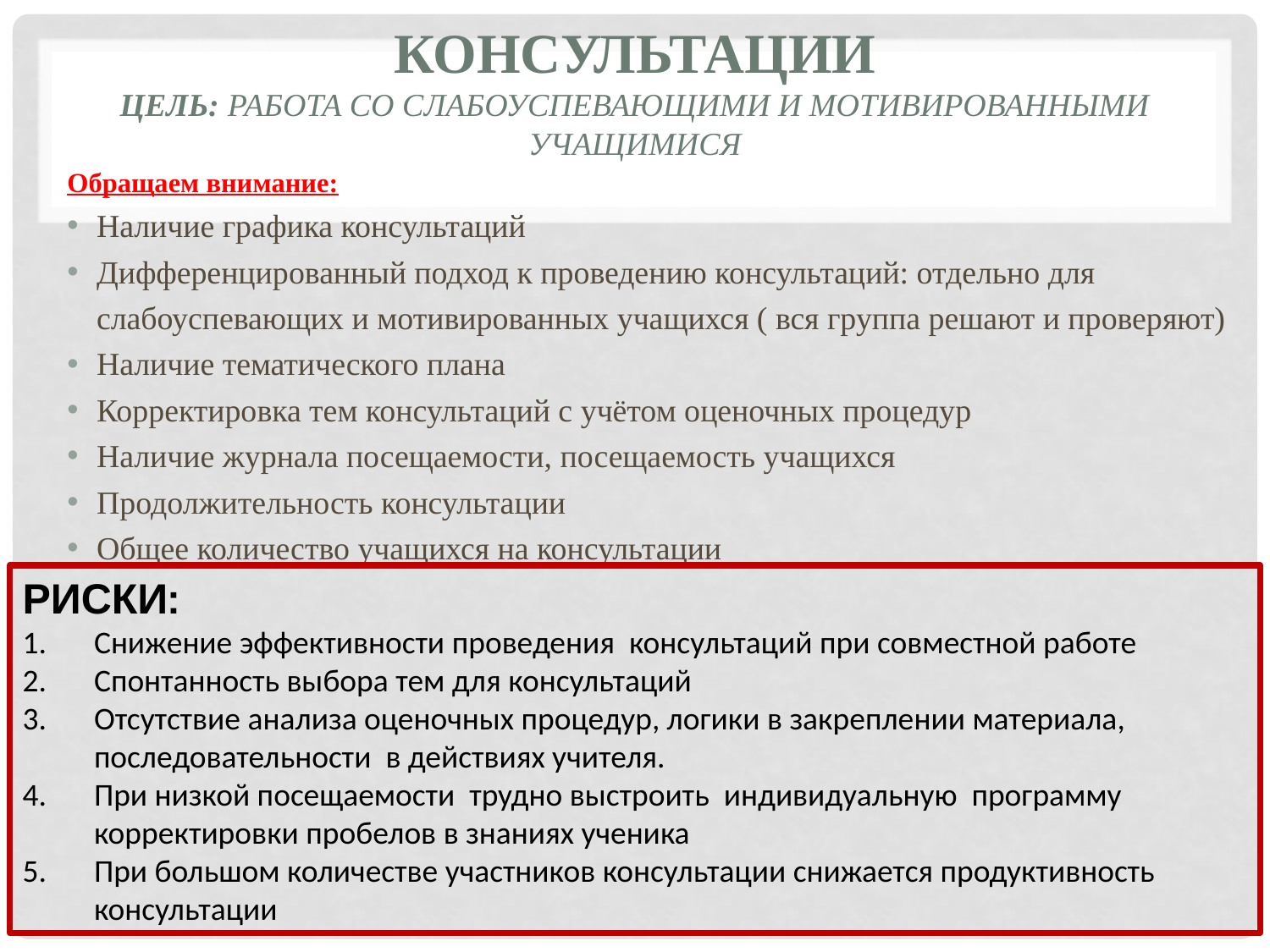

# Консультации Цель: работа со слабоуспевающими и мотивированными учащимися
Обращаем внимание:
Наличие графика консультаций
Дифференцированный подход к проведению консультаций: отдельно для слабоуспевающих и мотивированных учащихся ( вся группа решают и проверяют)
Наличие тематического плана
Корректировка тем консультаций с учётом оценочных процедур
Наличие журнала посещаемости, посещаемость учащихся
Продолжительность консультации
Общее количество учащихся на консультации
РИСКИ:
Снижение эффективности проведения  консультаций при совместной работе
Спонтанность выбора тем для консультаций
Отсутствие анализа оценочных процедур, логики в закреплении материала, последовательности  в действиях учителя.
При низкой посещаемости  трудно выстроить  индивидуальную  программу корректировки пробелов в знаниях ученика
При большом количестве участников консультации снижается продуктивность консультации